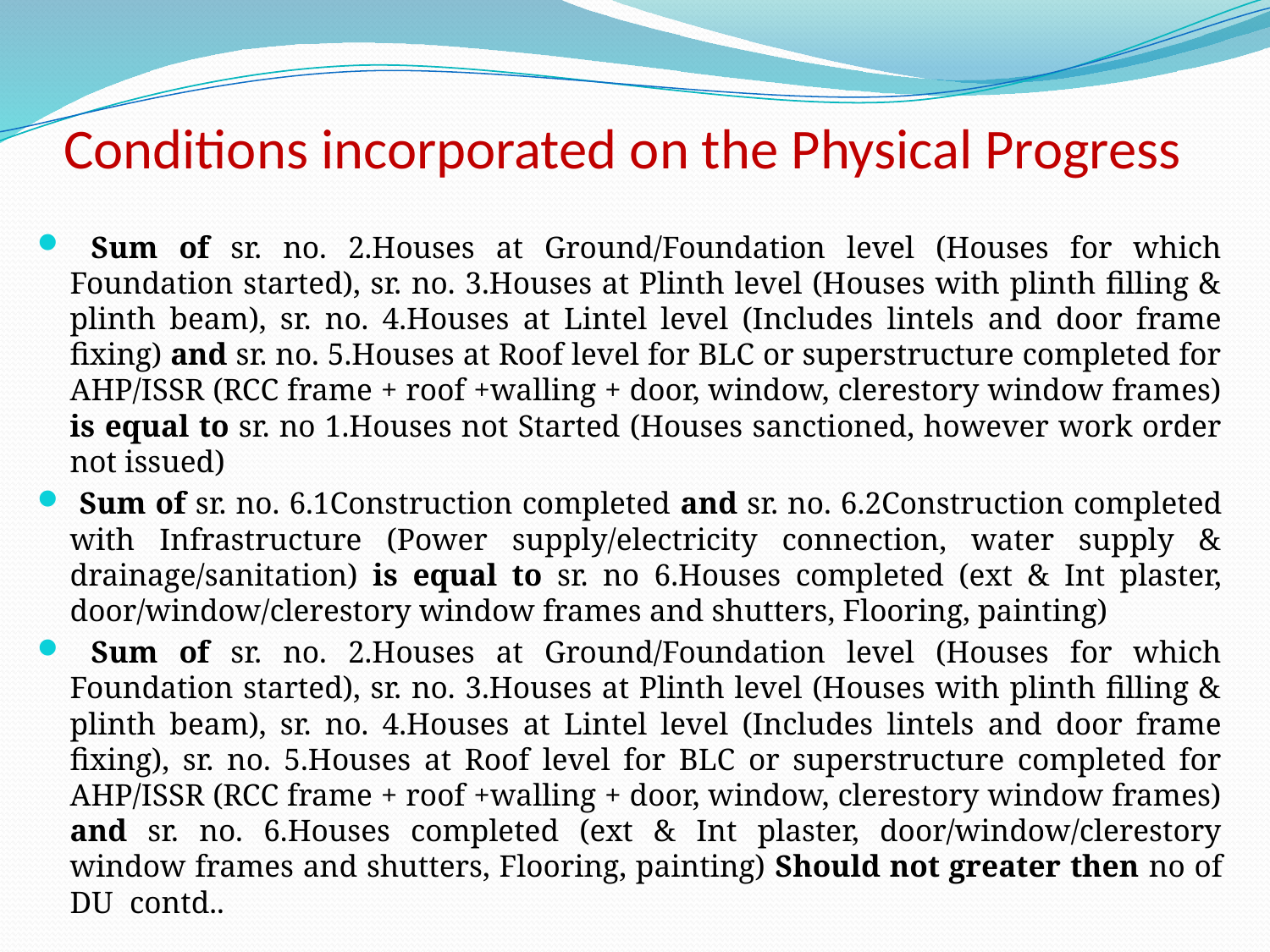

# Conditions incorporated on the Physical Progress
 Sum of sr. no. 2.Houses at Ground/Foundation level (Houses for which Foundation started), sr. no. 3.Houses at Plinth level (Houses with plinth filling & plinth beam), sr. no. 4.Houses at Lintel level (Includes lintels and door frame fixing) and sr. no. 5.Houses at Roof level for BLC or superstructure completed for AHP/ISSR (RCC frame + roof +walling + door, window, clerestory window frames) is equal to sr. no 1.Houses not Started (Houses sanctioned, however work order not issued)
 Sum of sr. no. 6.1Construction completed and sr. no. 6.2Construction completed with Infrastructure (Power supply/electricity connection, water supply & drainage/sanitation) is equal to sr. no 6.Houses completed (ext & Int plaster, door/window/clerestory window frames and shutters, Flooring, painting)
 Sum of sr. no. 2.Houses at Ground/Foundation level (Houses for which Foundation started), sr. no. 3.Houses at Plinth level (Houses with plinth filling & plinth beam), sr. no. 4.Houses at Lintel level (Includes lintels and door frame fixing), sr. no. 5.Houses at Roof level for BLC or superstructure completed for AHP/ISSR (RCC frame + roof +walling + door, window, clerestory window frames) and sr. no. 6.Houses completed (ext & Int plaster, door/window/clerestory window frames and shutters, Flooring, painting) Should not greater then no of DU			contd..